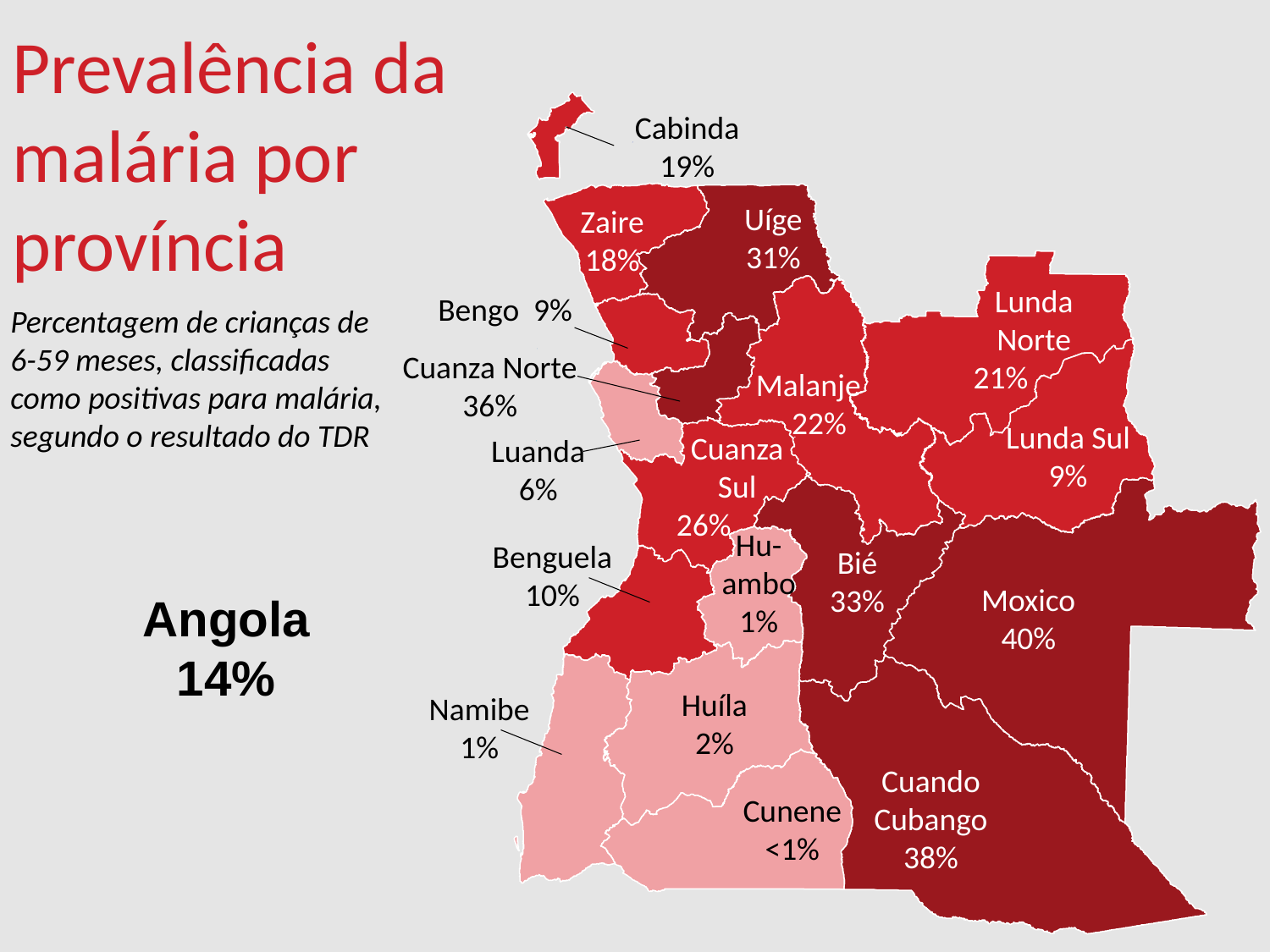

Prevalência da malária por província

Cabinda
19%
Uíge
31%
Zaire
18%
Lunda Norte
21%
Bengo  9%
Percentagem de crianças de 6-59 meses, classificadas como positivas para malária, segundo o resultado do TDR
Cuanza Norte
36%
Malanje
   22%
Lunda Sul
9%
Cuanza Sul
26%
Luanda
6%
Hu-
ambo
1%
Benguela
10%
Bié
33%
Moxico
40%
Angola
14%
Huíla
2%
Namibe
1%
Cuando Cubango
38%
Cunene
<1%